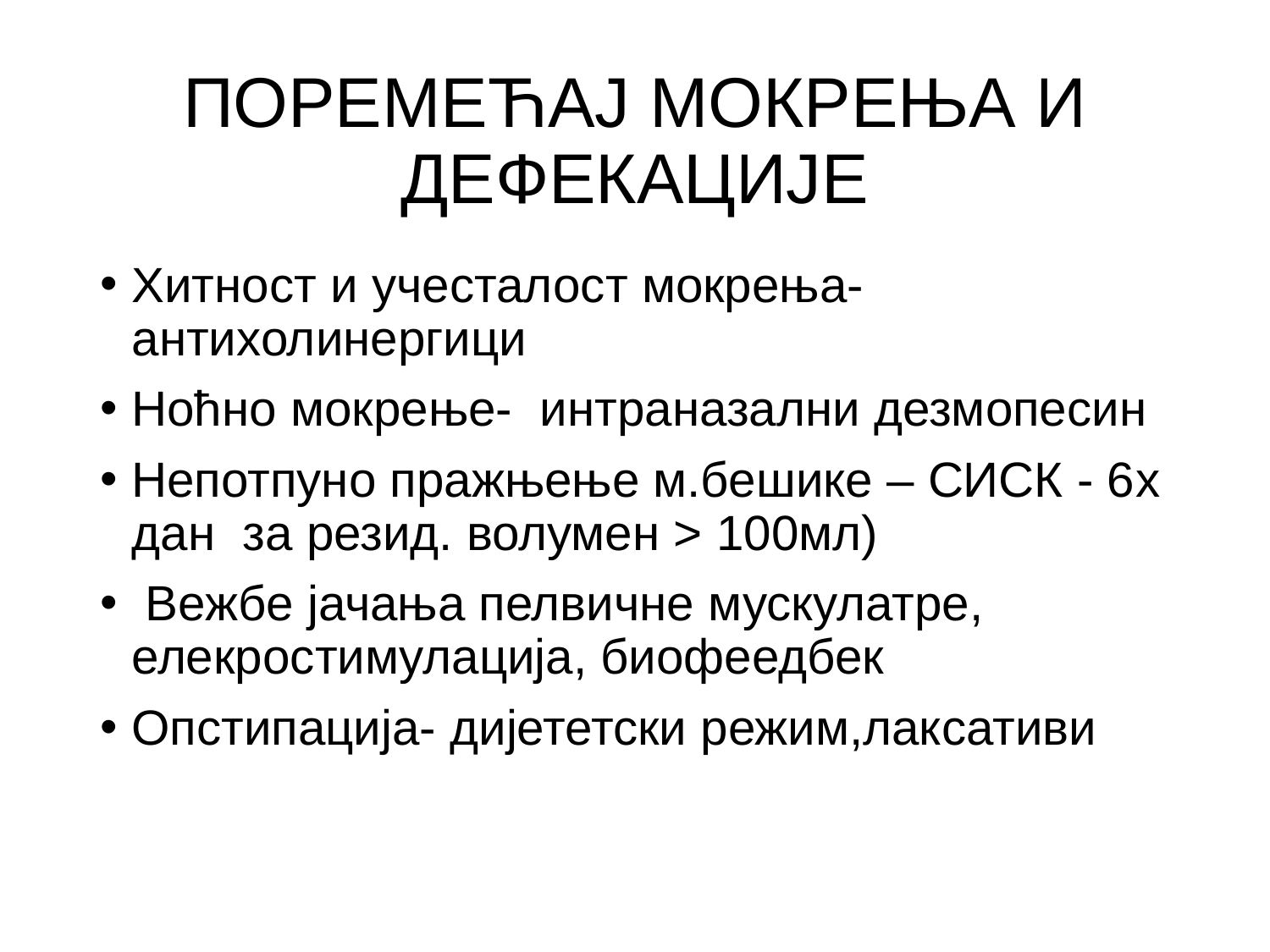

# ПОРЕМЕЋАЈ МОКРЕЊА И ДЕФЕКАЦИЈЕ
Хитност и учесталост мокрења-  антихолинергици
Ноћно мокрење-  интраназални дезмопесин
Непотпуно пражњење м.бешике – СИСК - 6x дан  за резид. волумен > 100мл)
 Вежбе јачања пелвичне мускулатре, елекростимулација, биофеедбек
Опстипација- дијететски режим,лаксативи